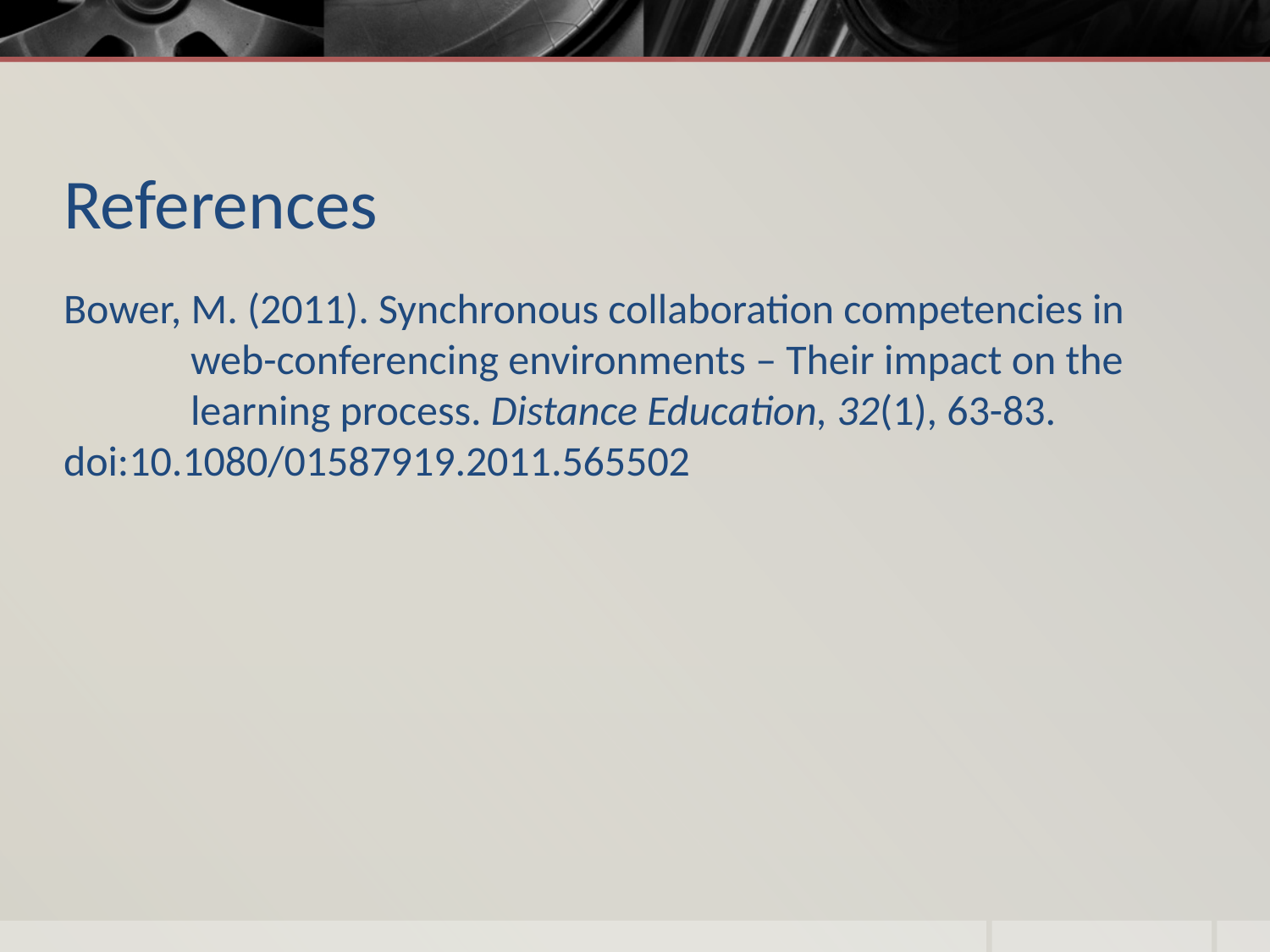

# References
Bower, M. (2011). Synchronous collaboration competencies in 	web-conferencing environments – Their impact on the 	learning process. Distance Education, 32(1), 63-83. 	doi:10.1080/01587919.2011.565502